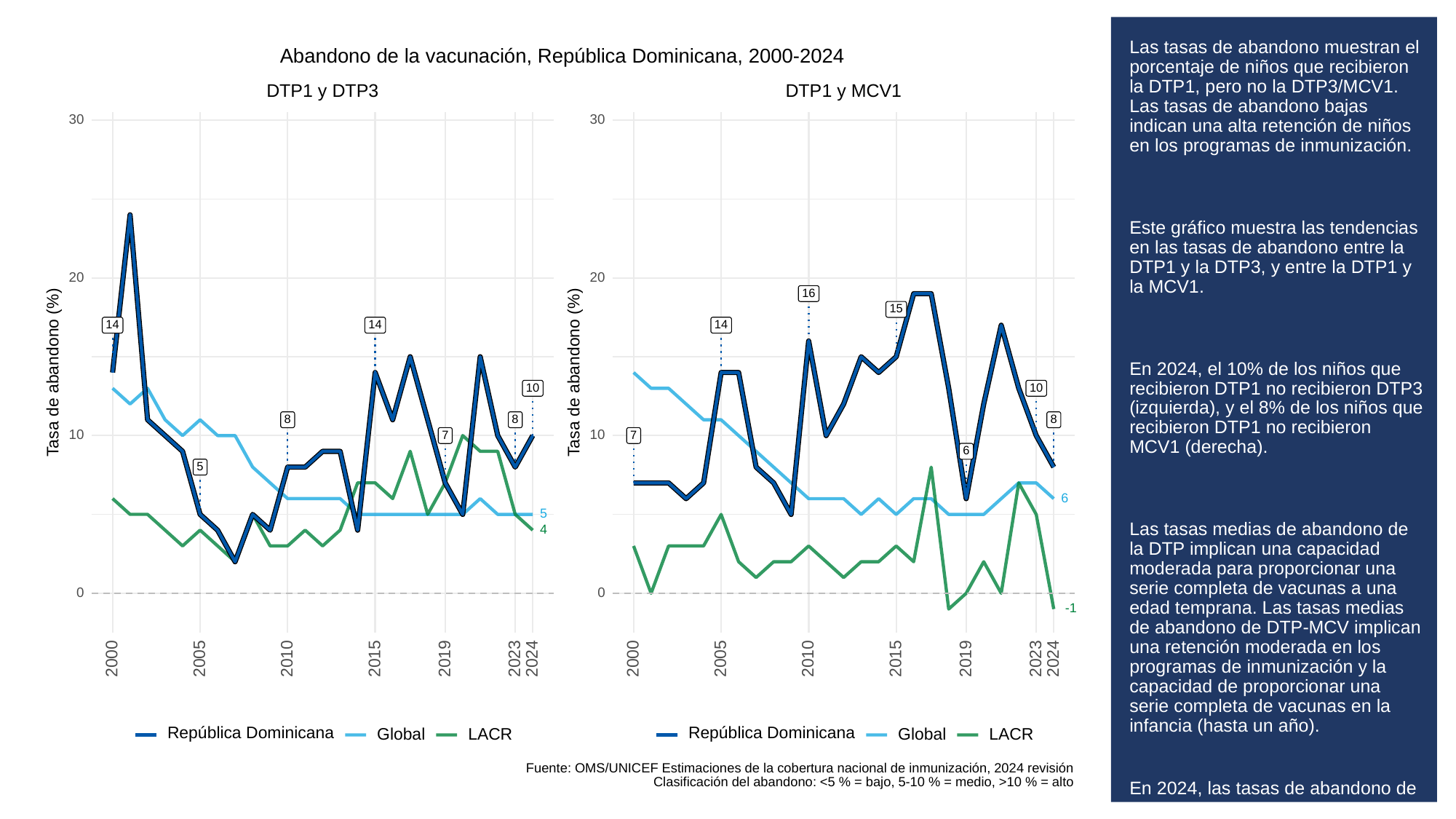

# Las tasas de abandono muestran el porcentaje de niños que recibieron la DTP1, pero no la DTP3/MCV1. Las tasas de abandono bajas indican una alta retención de niños en los programas de inmunización.

Este gráfico muestra las tendencias en las tasas de abandono entre la DTP1 y la DTP3, y entre la DTP1 y la MCV1.

En 2024, el 10% de los niños que recibieron DTP1 no recibieron DTP3 (izquierda), y el 8% de los niños que recibieron DTP1 no recibieron MCV1 (derecha).

Las tasas medias de abandono de la DTP implican una capacidad moderada para proporcionar una serie completa de vacunas a una edad temprana. Las tasas medias de abandono de DTP-MCV implican una retención moderada en los programas de inmunización y la capacidad de proporcionar una serie completa de vacunas en la infancia (hasta un año).

En 2024, las tasas de abandono de DTP en la República Dominicana y de DTP-MCV fueron superiores a las tasas de abandono mundiales, respectivamente.

Abandono de la vacunación, República Dominicana, 2000-2024
DTP1 y MCV1
DTP1 y DTP3

30
30

20
20

16

15

14
14
14

Tasa de abandono (%)
Tasa de abandono (%)

10
10

8
8
8

10
10
7
7

6

5

6
5

4
0
0

-1
2023
2023
2000
2005
2010
2015
2019
2024
2000
2005
2010
2015
2019
2024
República Dominicana
República Dominicana
Global
LACR
Global
LACR

Fuente: OMS/UNICEF Estimaciones de la cobertura nacional de inmunización, 2024 revisión
Clasificación del abandono: <5 % = bajo, 5-10 % = medio, >10 % = alto